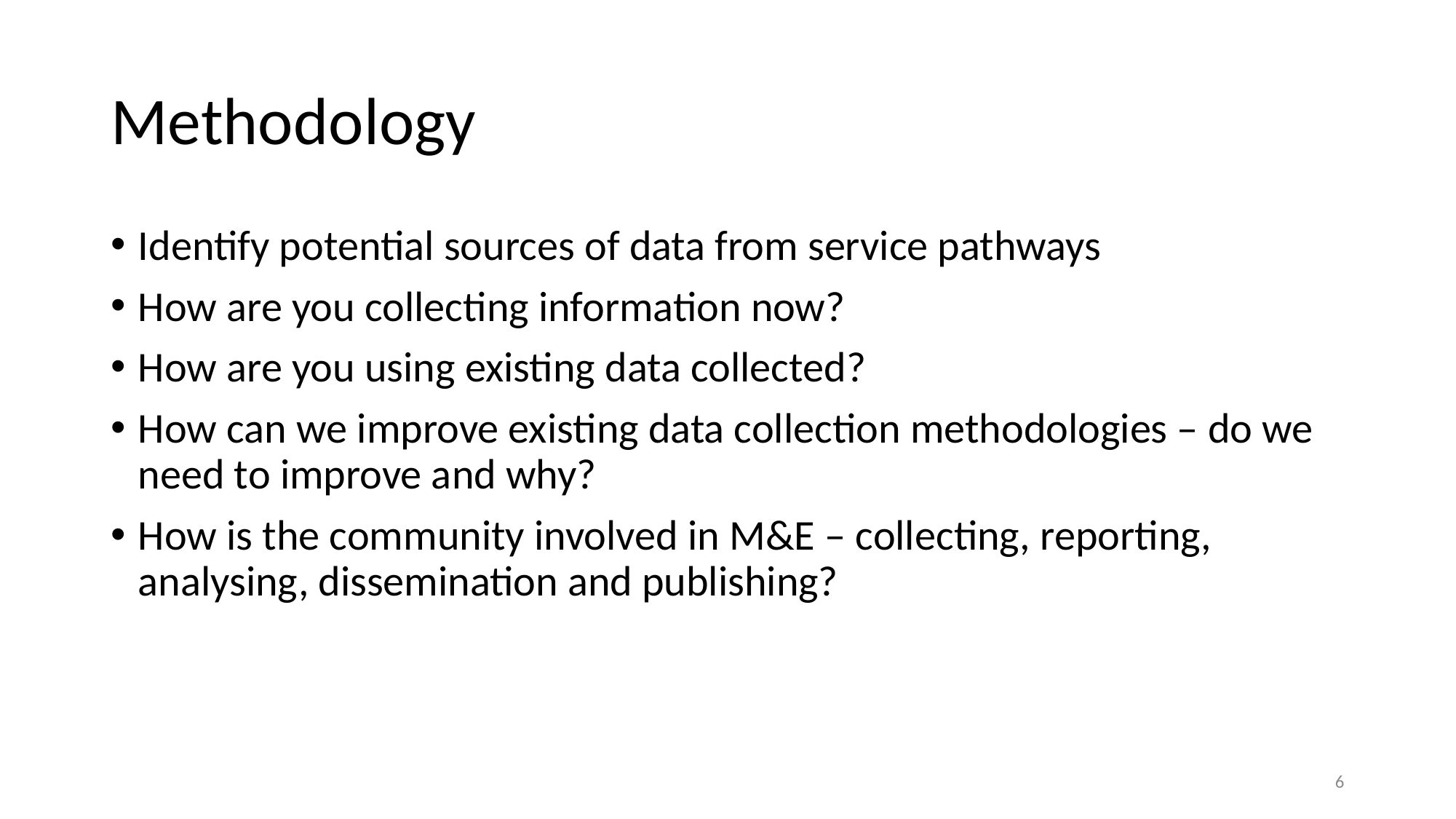

# Methodology
Identify potential sources of data from service pathways
How are you collecting information now?
How are you using existing data collected?
How can we improve existing data collection methodologies – do we need to improve and why?
How is the community involved in M&E – collecting, reporting, analysing, dissemination and publishing?

6